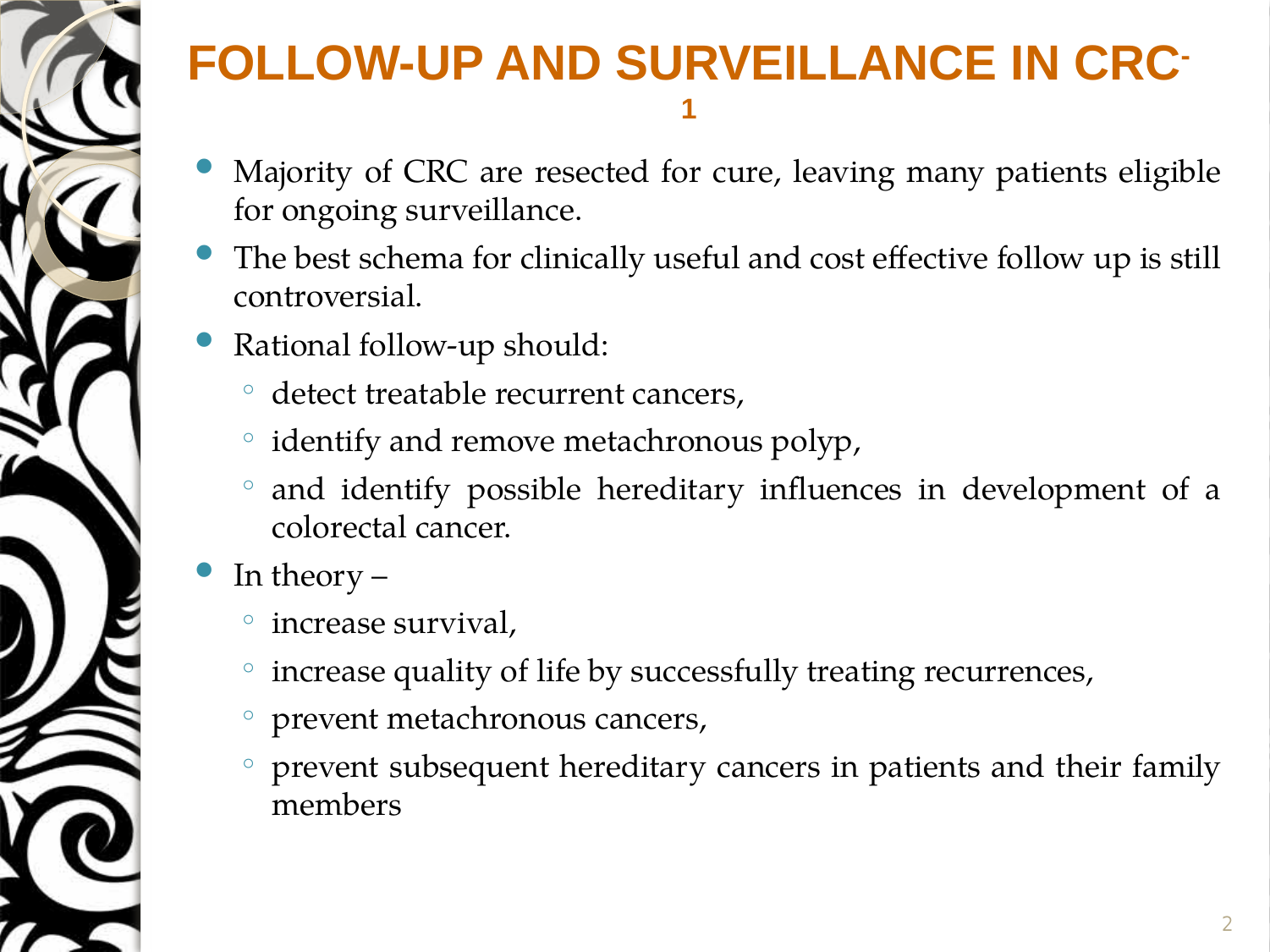

# FOLLOW-UP AND SURVEILLANCE IN CRC-1
Majority of CRC are resected for cure, leaving many patients eligible for ongoing surveillance.
The best schema for clinically useful and cost effective follow up is still controversial.
Rational follow-up should:
detect treatable recurrent cancers,
identify and remove metachronous polyp,
and identify possible hereditary influences in development of a colorectal cancer.
In theory –
increase survival,
increase quality of life by successfully treating recurrences,
prevent metachronous cancers,
prevent subsequent hereditary cancers in patients and their family members
2